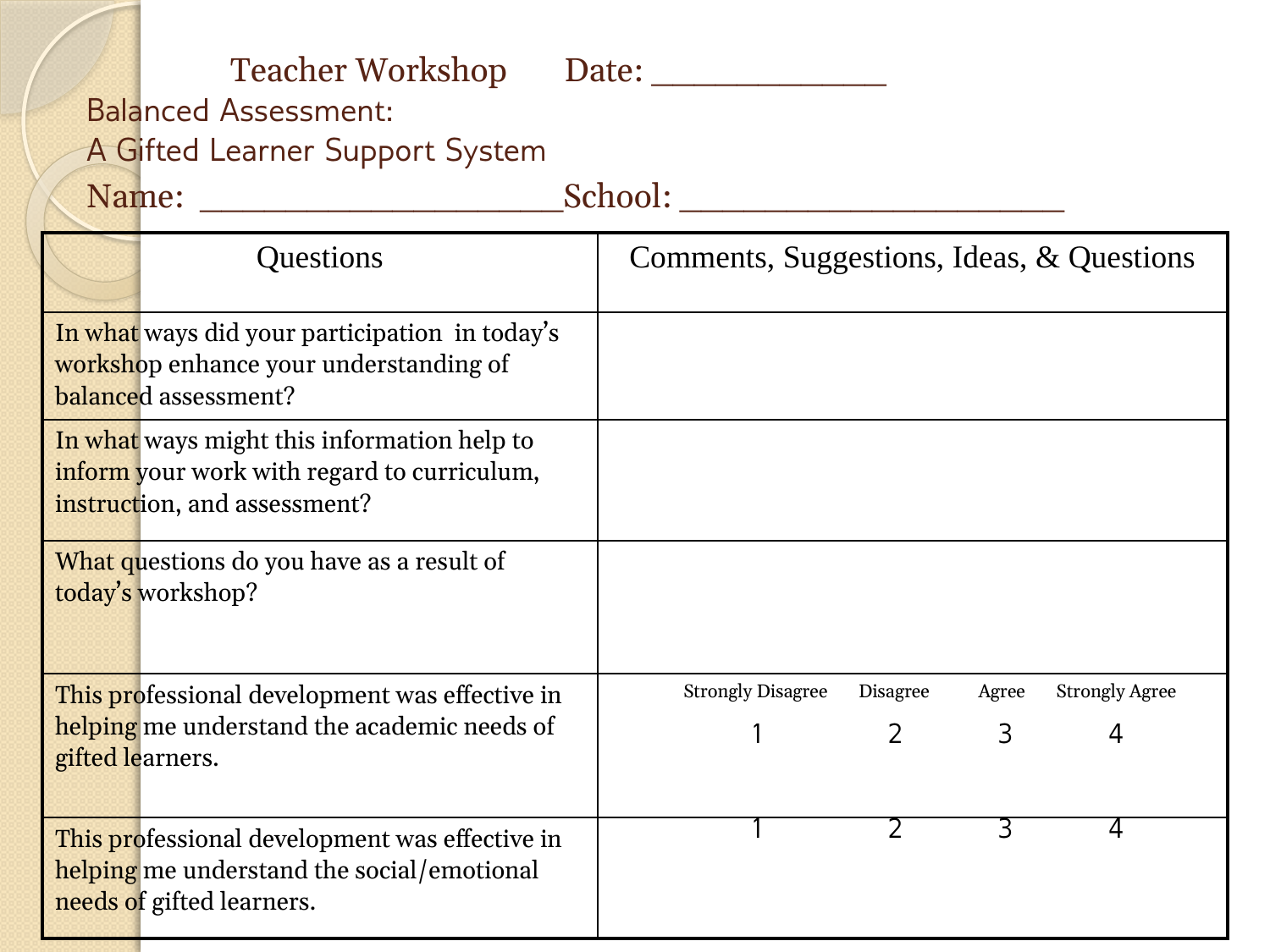

# Teacher Workshop 	Date: ___________ Balanced Assessment: A Gifted Learner Support System Name:  _________________School: __________________
| Questions | Comments, Suggestions, Ideas, & Questions |
| --- | --- |
| In what ways did your participation in today’s workshop enhance your understanding of balanced assessment? |  |
| In what ways might this information help to inform your work with regard to curriculum, instruction, and assessment? |  |
| What questions do you have as a result of today’s workshop? |  |
| This professional development was effective in helping me understand the academic needs of gifted learners. | Strongly Disagree Disagree Agree Strongly Agree |
| This professional development was effective in helping me understand the social/emotional needs of gifted learners. |  |
          1	           2	         3	       4
          1	           2	         3	       4